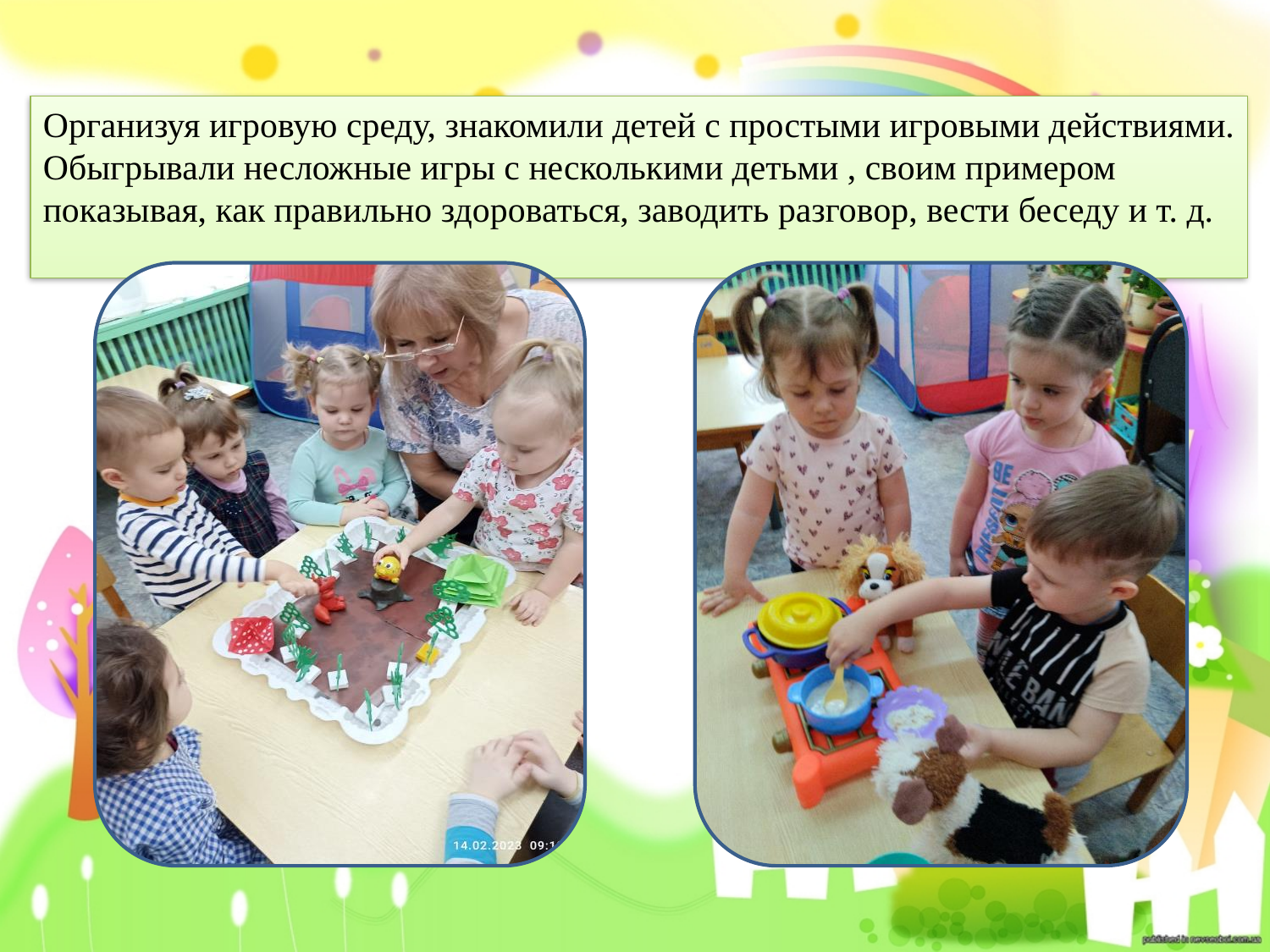

Организуя игровую среду, знакомили детей с простыми игровыми действиями.
Обыгрывали несложные игры с несколькими детьми , своим примером
показывая, как правильно здороваться, заводить разговор, вести беседу и т. д.